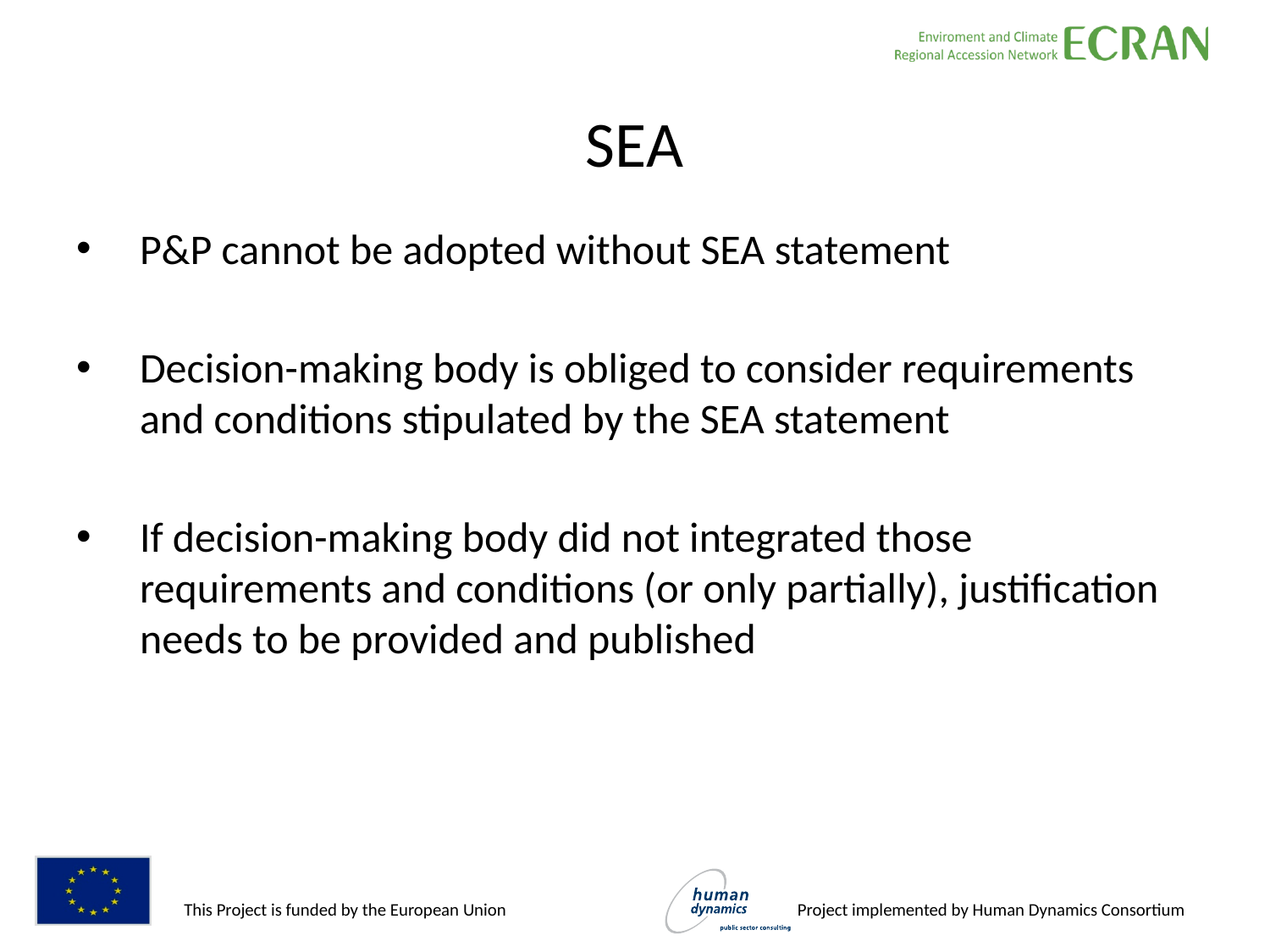

# SEA
P&P cannot be adopted without SEA statement

Decision-making body is obliged to consider requirements and conditions stipulated by the SEA statement

If decision-making body did not integrated those requirements and conditions (or only partially), justification needs to be provided and published